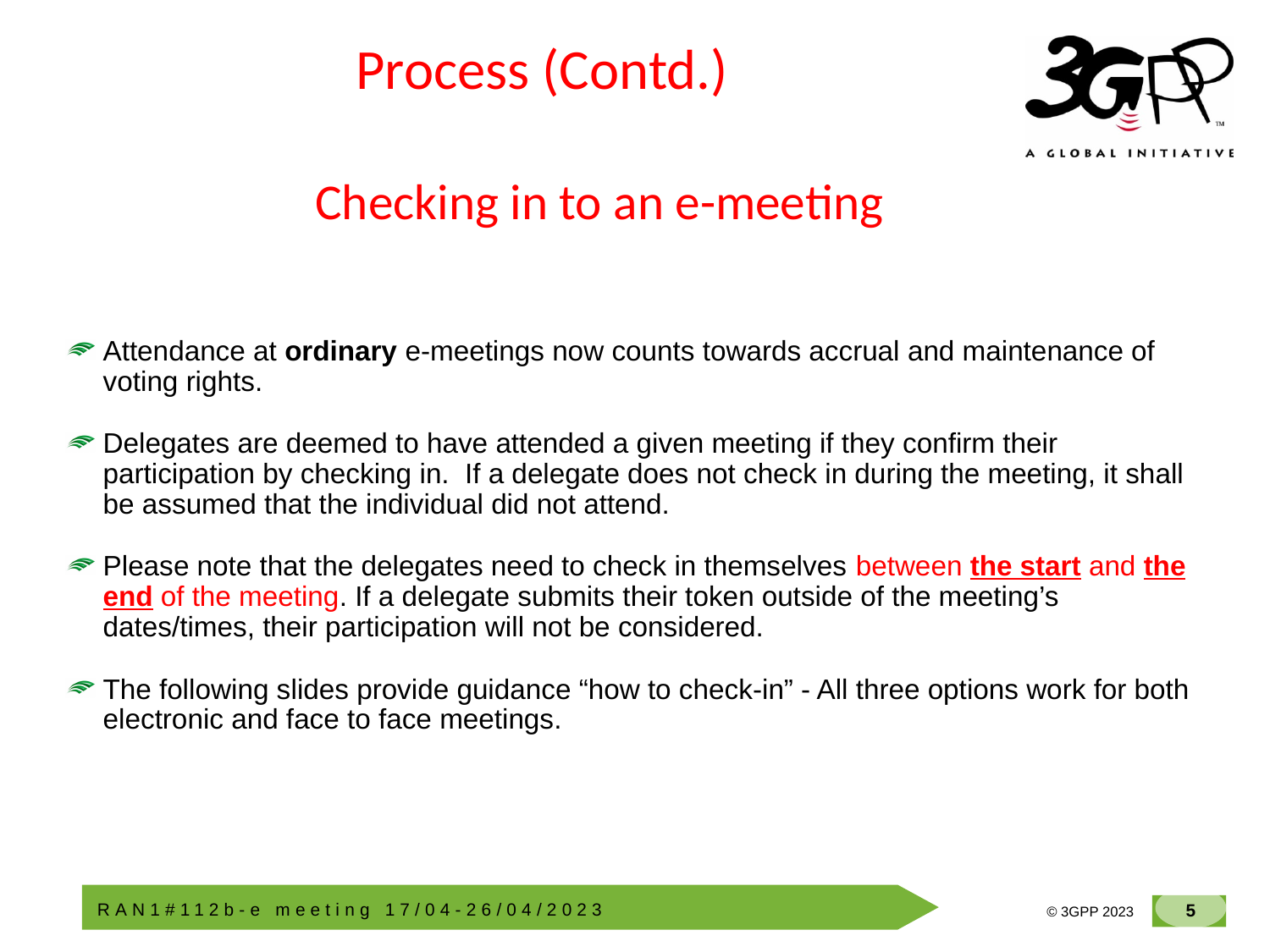

Process (Contd.)
# Checking in to an e-meeting
Attendance at ordinary e-meetings now counts towards accrual and maintenance of voting rights.
Delegates are deemed to have attended a given meeting if they confirm their participation by checking in.  If a delegate does not check in during the meeting, it shall be assumed that the individual did not attend.
Please note that the delegates need to check in themselves between the start and the end of the meeting. If a delegate submits their token outside of the meeting’s dates/times, their participation will not be considered.
The following slides provide guidance “how to check-in” - All three options work for both electronic and face to face meetings.